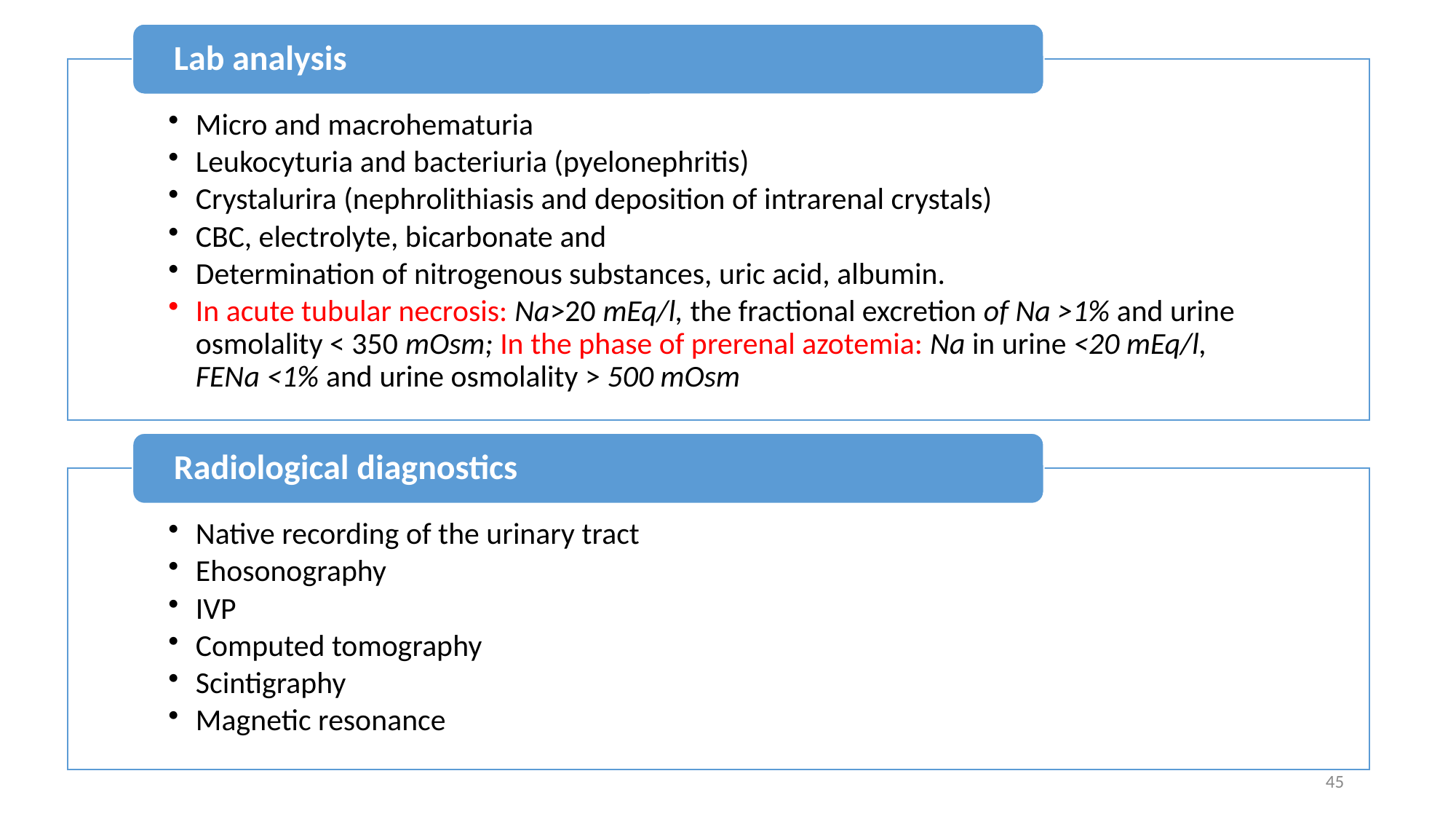

Micro and macrohematuria
Leukocyturia and bacteriuria (pyelonephritis)
Crystalurira (nephrolithiasis and deposition of intrarenal crystals)
CBC, electrolyte, bicarbonate and
Determination of nitrogenous substances, uric acid, albumin.
In acute tubular necrosis: Na>20 mEq/l, the fractional excretion of Na >1% and urine osmolality < 350 mOsm; In the phase of prerenal azotemia: Na in urine <20 mEq/l, FENa <1% and urine osmolality > 500 mOsm
Lab analysis
Native recording of the urinary tract
Ehosonography
IVP
Computed tomography
Scintigraphy
Magnetic resonance
Radiological diagnostics
45